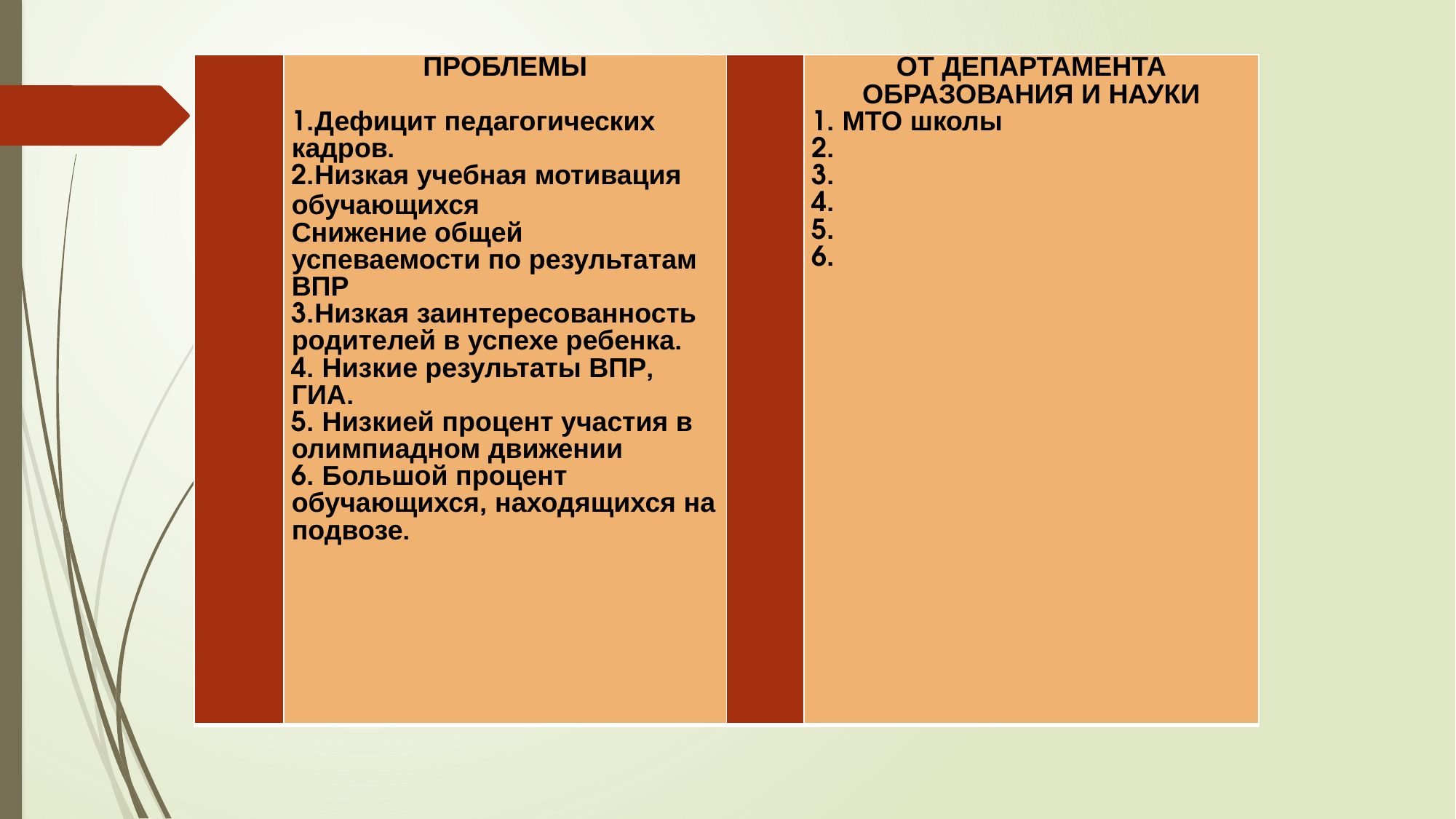

|  | ПРОБЛЕМЫ   1.Дефицит педагогических кадров. 2.Низкая учебная мотивация обучающихся Снижение общей успеваемости по результатам ВПР 3.Низкая заинтересованность родителей в успехе ребенка. 4. Низкие результаты ВПР, ГИА. 5. Низкией процент участия в олимпиадном движении 6. Большой процент обучающихся, находящихся на подвозе. |  | ОТ ДЕПАРТАМЕНТА ОБРАЗОВАНИЯ И НАУКИ 1. МТО школы 2. 3. 4. 5. 6. |
| --- | --- | --- | --- |